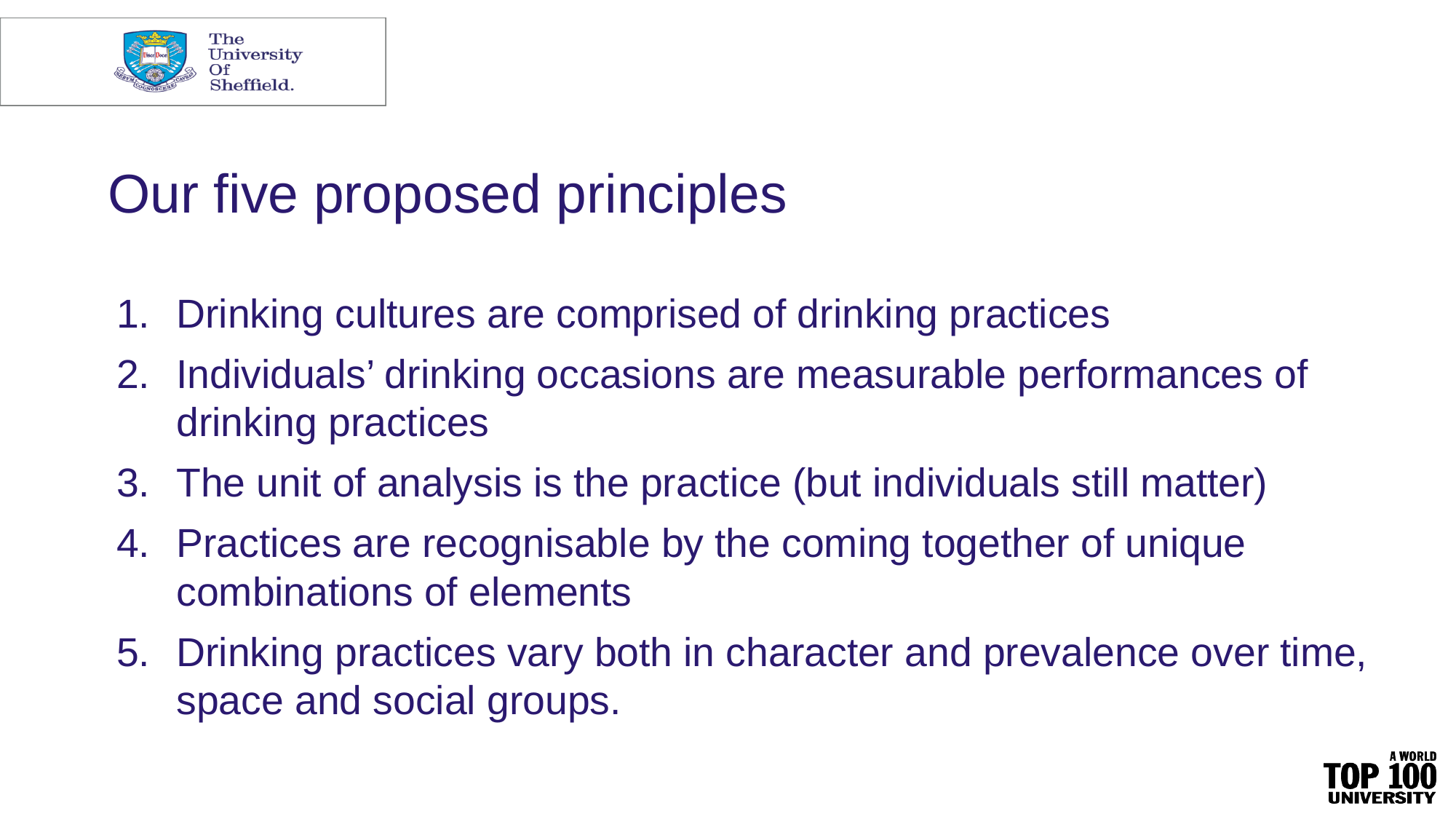

# Our five proposed principles
Drinking cultures are comprised of drinking practices
Individuals’ drinking occasions are measurable performances of drinking practices
The unit of analysis is the practice (but individuals still matter)
Practices are recognisable by the coming together of unique combinations of elements
Drinking practices vary both in character and prevalence over time, space and social groups.